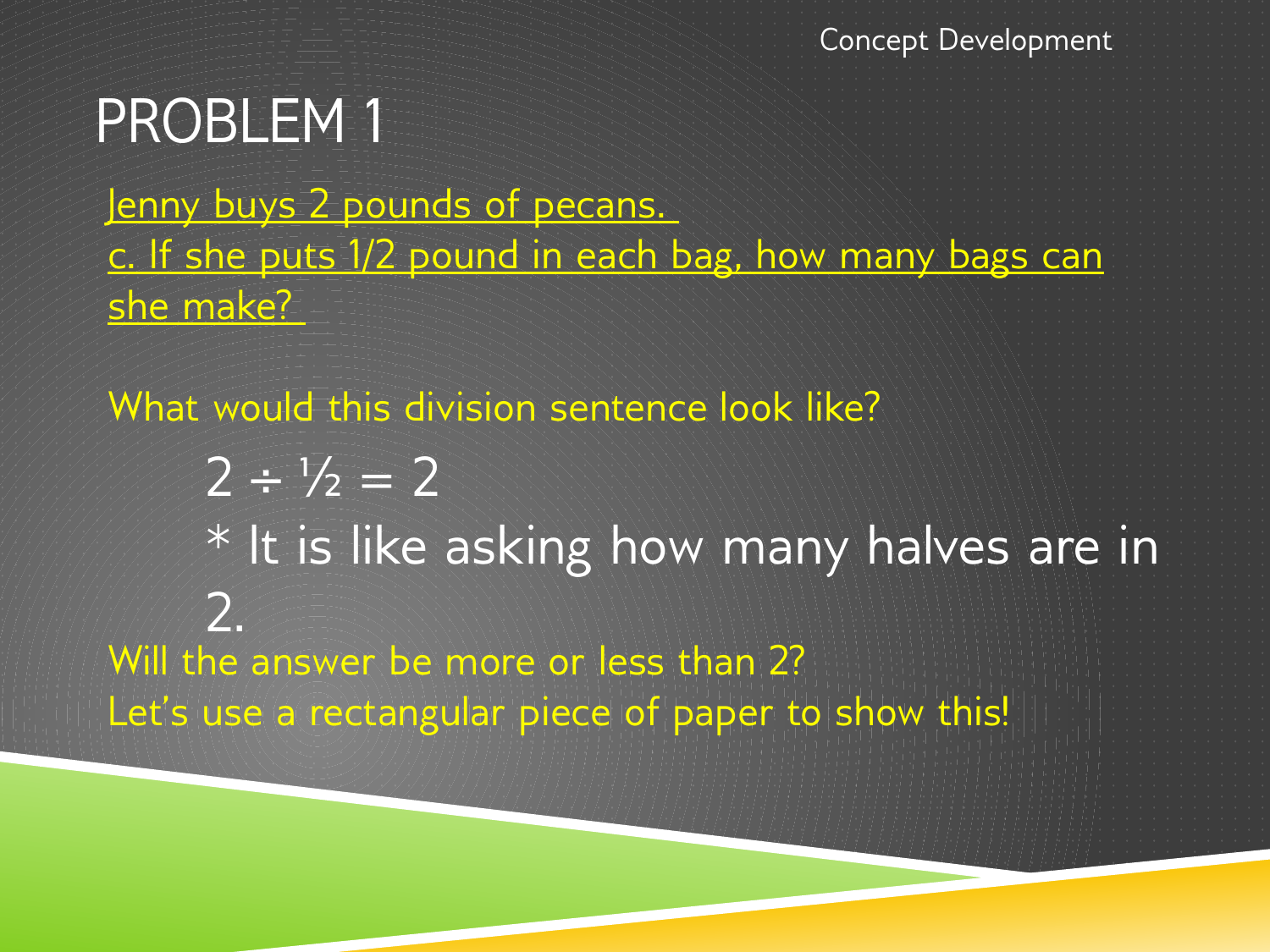

Concept Development
# Problem 1
Jenny buys 2 pounds of pecans.
c. If she puts 1/2 pound in each bag, how many bags can she make?

What would this division sentence look like?

Will the answer be more or less than 2?
Let’s use a rectangular piece of paper to show this!
2 ÷ ½ = 2
* It is like asking how many halves are in 2.